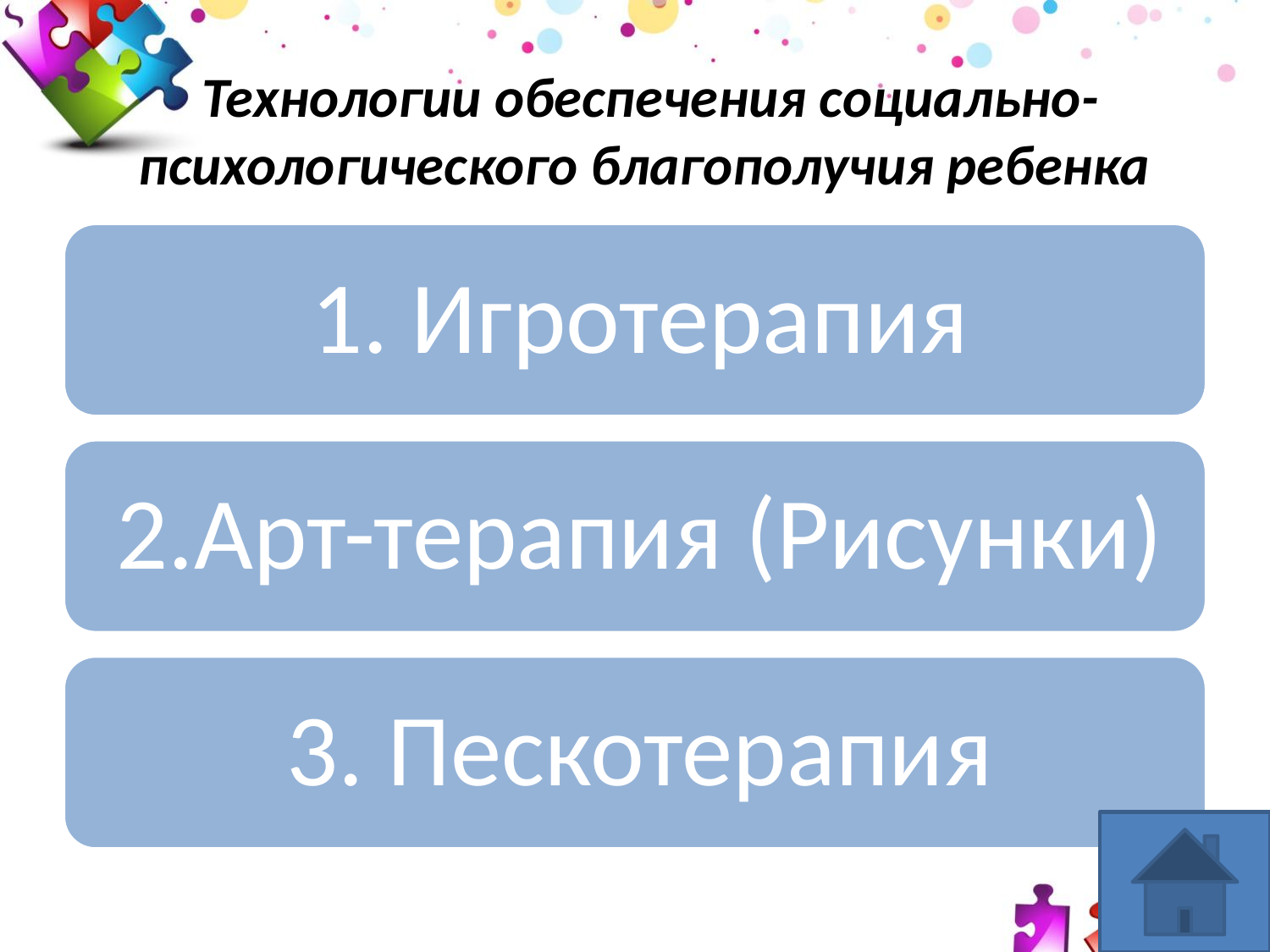

# Технологии обеспечения социально-психологического благополучия ребенка
1. Игротерапия
2.Арт-терапия (Рисунки)
3. Пескотерапия